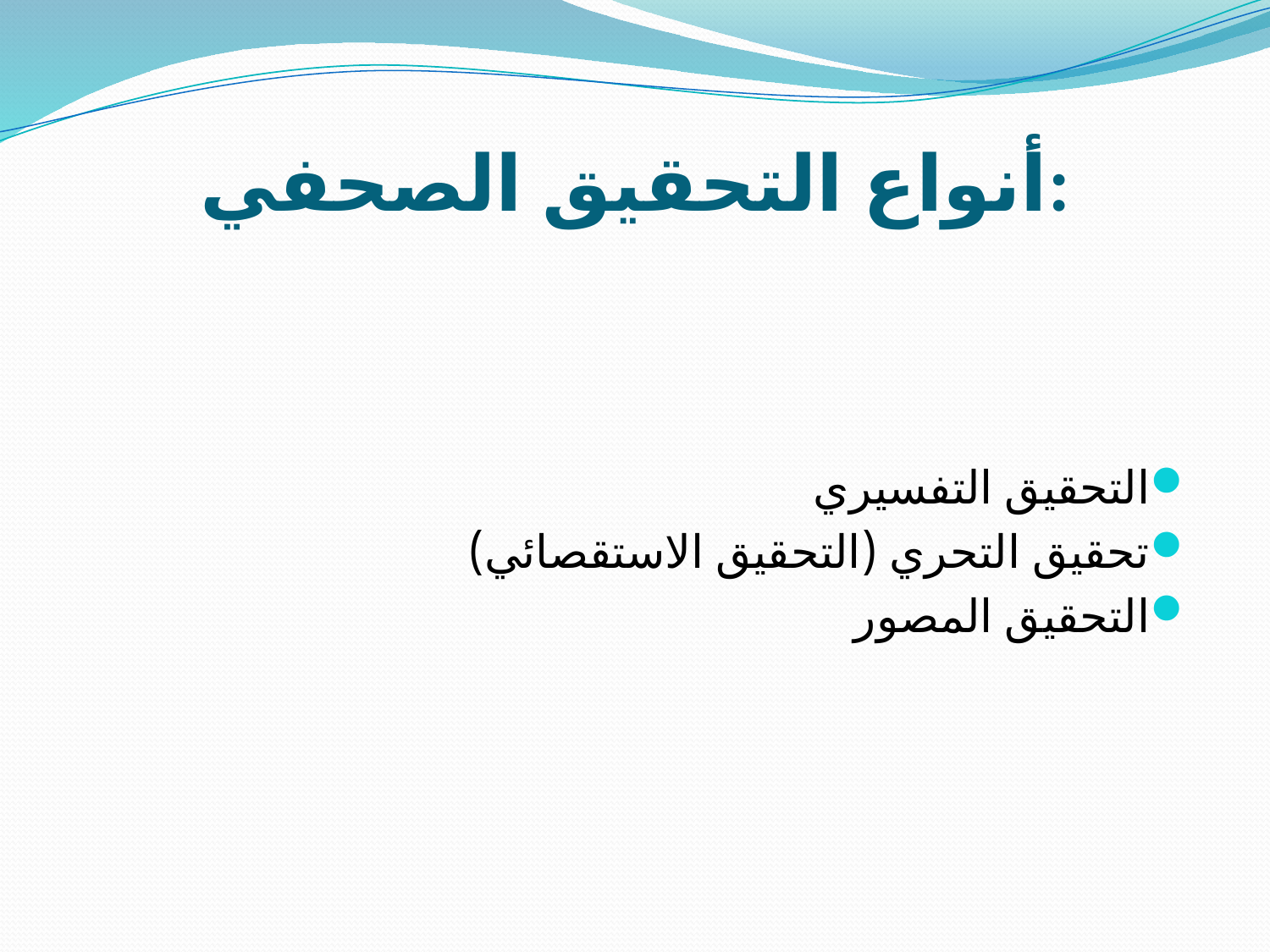

# أنواع التحقيق الصحفي:
التحقيق التفسيري
تحقيق التحري (التحقيق الاستقصائي)
التحقيق المصور